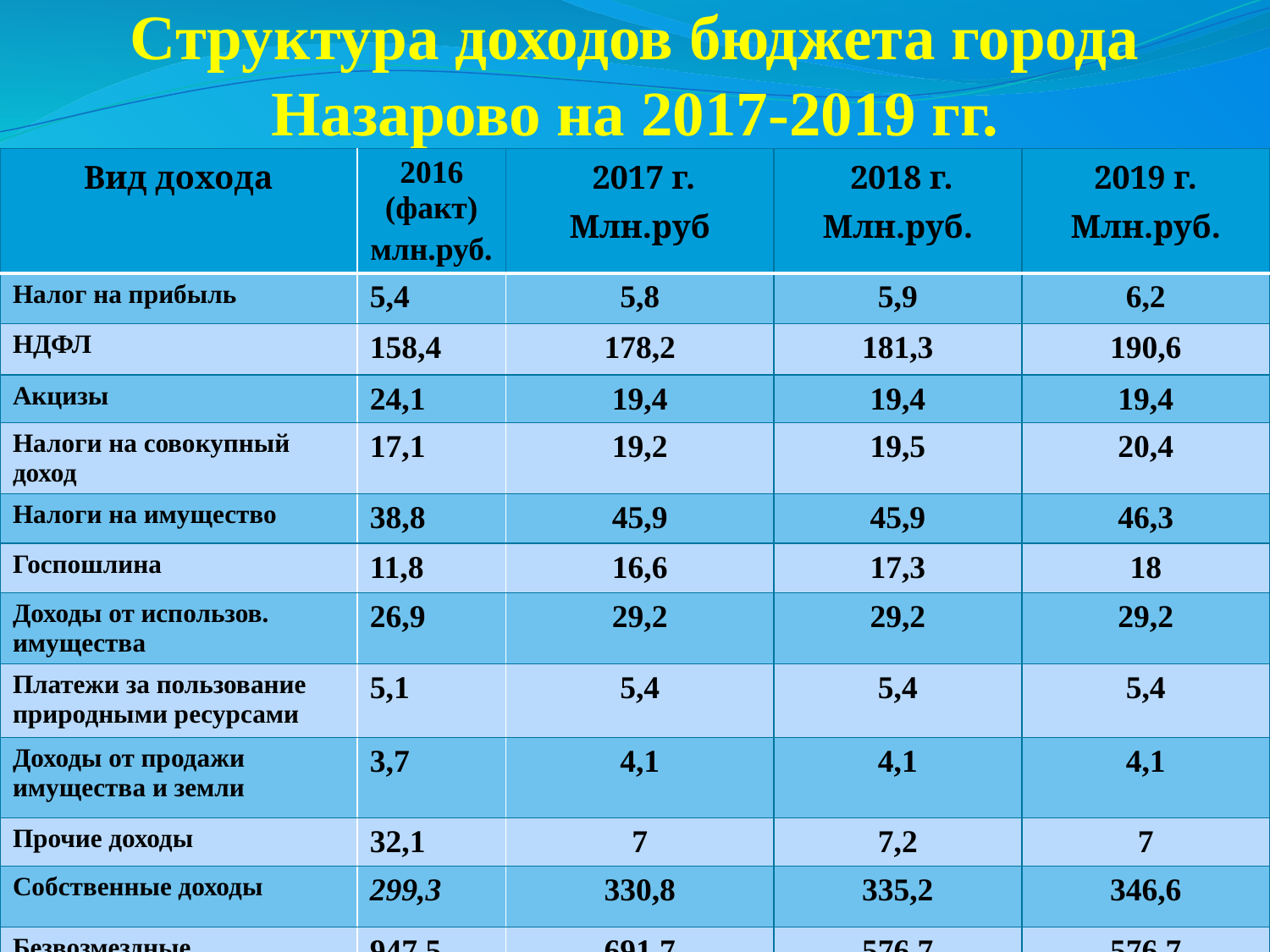

# Структура доходов бюджета города Назарово на 2017-2019 гг.
| Вид дохода | 2016 (факт) млн.руб. | 2017 г. Млн.руб | 2018 г. Млн.руб. | 2019 г. Млн.руб. |
| --- | --- | --- | --- | --- |
| Налог на прибыль | 5,4 | 5,8 | 5,9 | 6,2 |
| НДФЛ | 158,4 | 178,2 | 181,3 | 190,6 |
| Акцизы | 24,1 | 19,4 | 19,4 | 19,4 |
| Налоги на совокупный доход | 17,1 | 19,2 | 19,5 | 20,4 |
| Налоги на имущество | 38,8 | 45,9 | 45,9 | 46,3 |
| Госпошлина | 11,8 | 16,6 | 17,3 | 18 |
| Доходы от использов. имущества | 26,9 | 29,2 | 29,2 | 29,2 |
| Платежи за пользование природными ресурсами | 5,1 | 5,4 | 5,4 | 5,4 |
| Доходы от продажи имущества и земли | 3,7 | 4,1 | 4,1 | 4,1 |
| Прочие доходы | 32,1 | 7 | 7,2 | 7 |
| Собственные доходы | 299,3 | 330,8 | 335,2 | 346,6 |
| Безвозмездные поступления | 947,5 | 691,7 | 576,7 | 576,7 |
| Всего доходов | 1246,8 | 1022,5 | 911,9 | 923,3 |